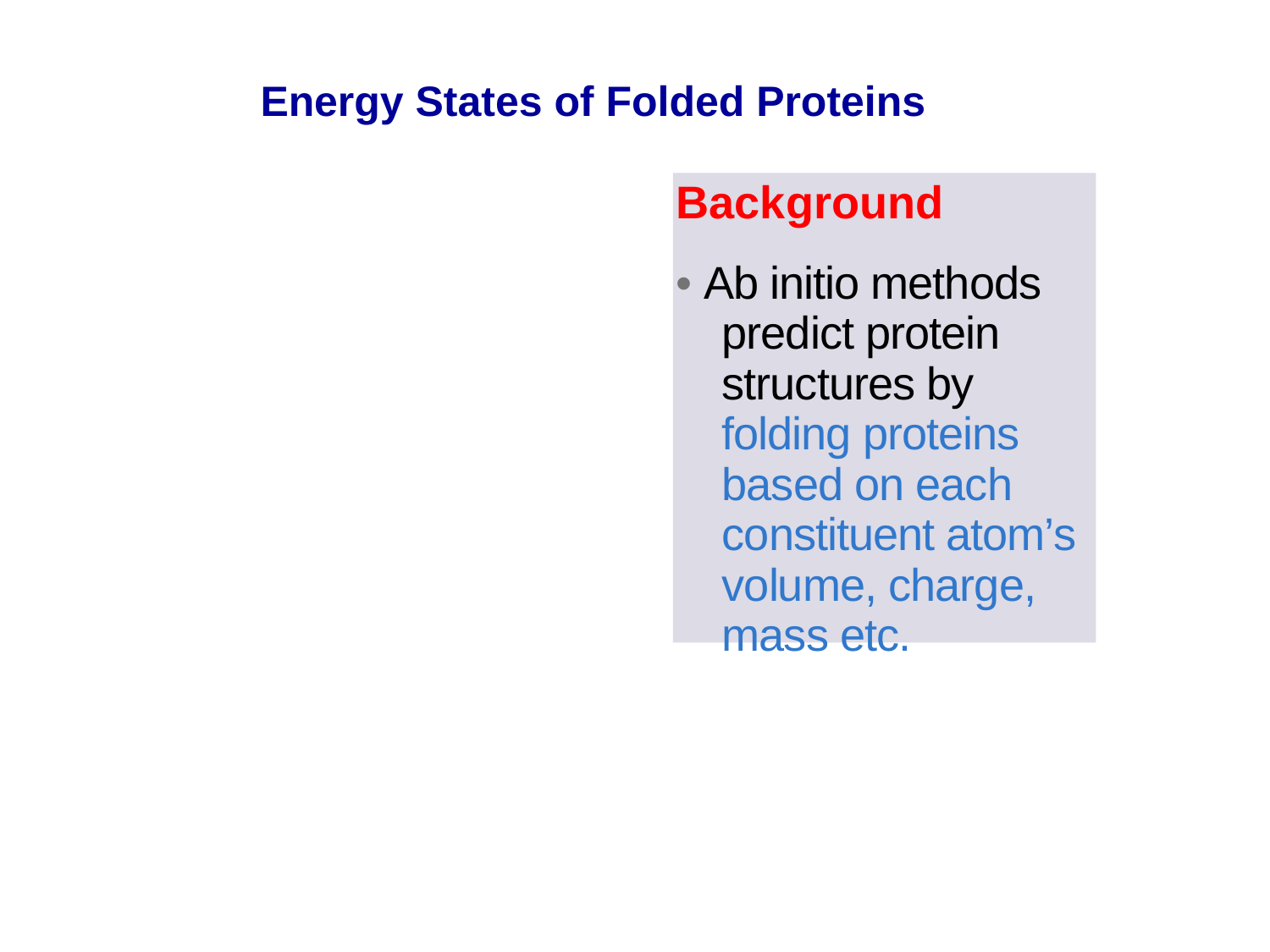

Energy States of Folded Proteins
Background
• Ab initio methods predict protein structures by folding proteins based on each constituent atom’s volume, charge, mass etc.